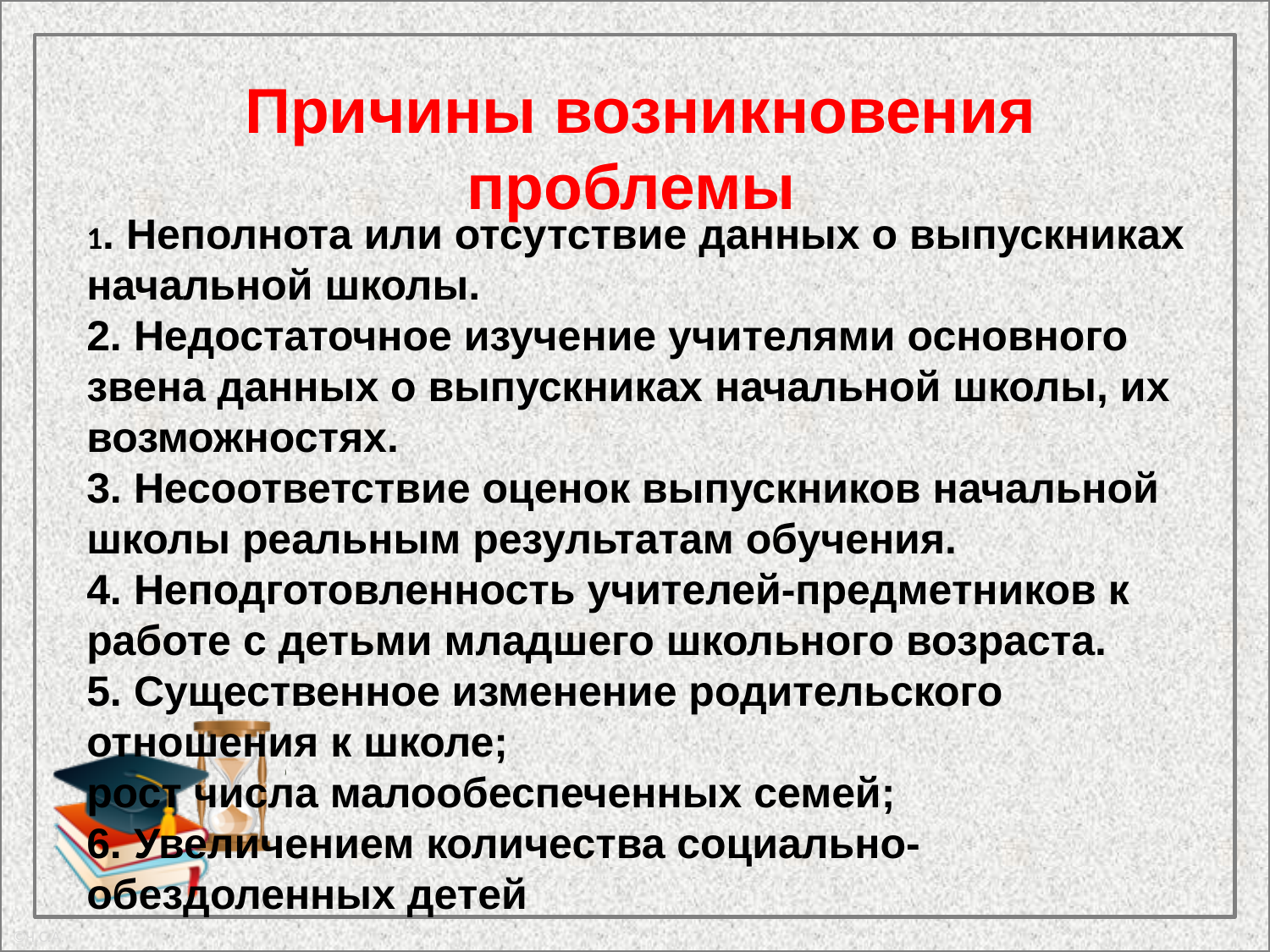

Причины возникновения проблемы
1. Неполнота или отсутствие данных о выпускниках начальной школы.
2. Недостаточное изучение учителями основного звена данных о выпускниках начальной школы, их возможностях.
3. Несоответствие оценок выпускников начальной школы реальным результатам обучения.
4. Неподготовленность учителей-предметников к работе с детьми младшего школьного возраста.
5. Существенное изменение родительского отношения к школе;
рост числа малообеспеченных семей;
6. Увеличением количества социально-обездоленных детей